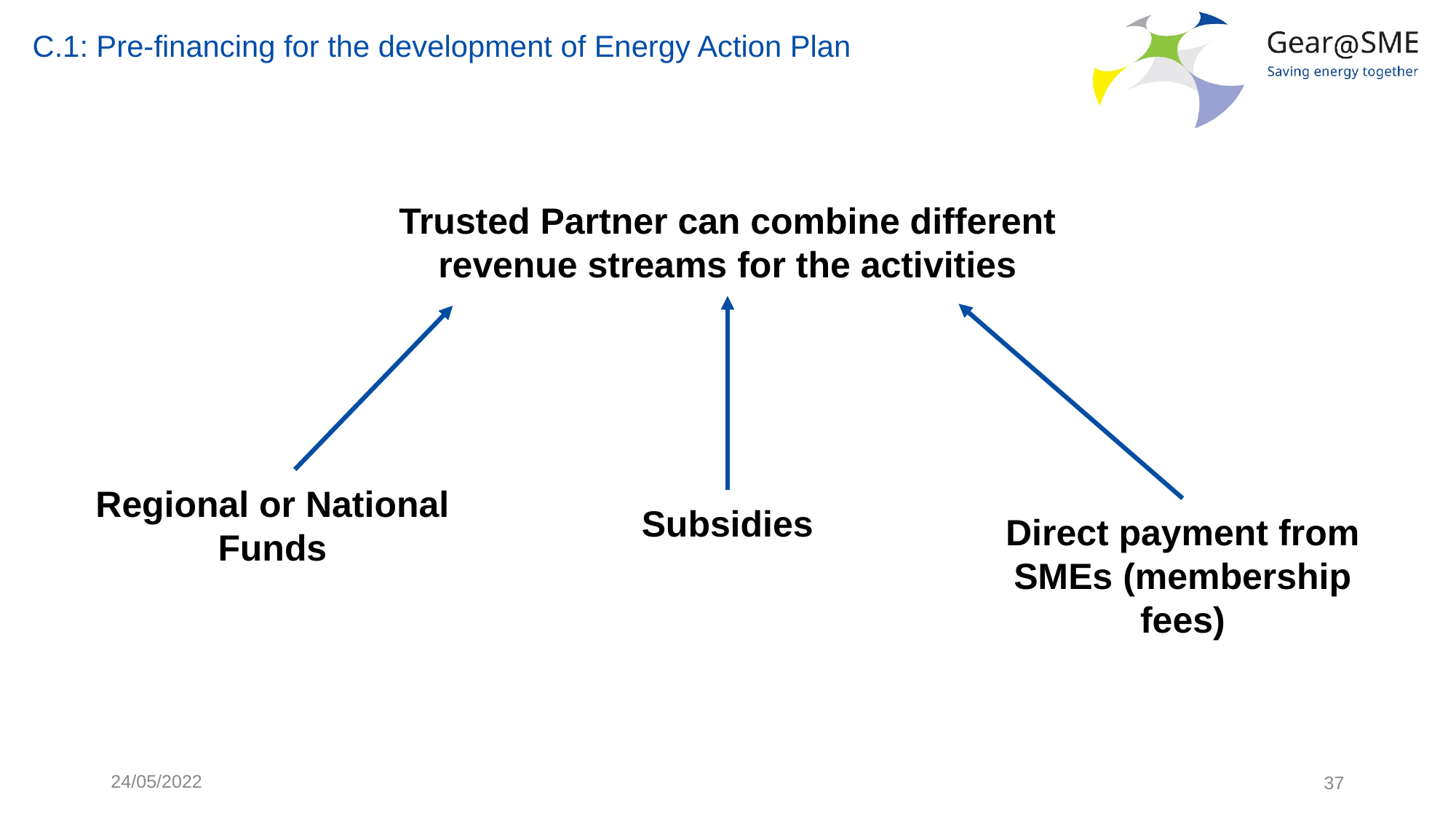

# C.1: Pre-financing for the development of Energy Action Plan

Trusted Partner can combine different revenue streams for the activities
Regional or National Funds
Subsidies
Direct payment from SMEs (membership fees)

24/05/2022
37